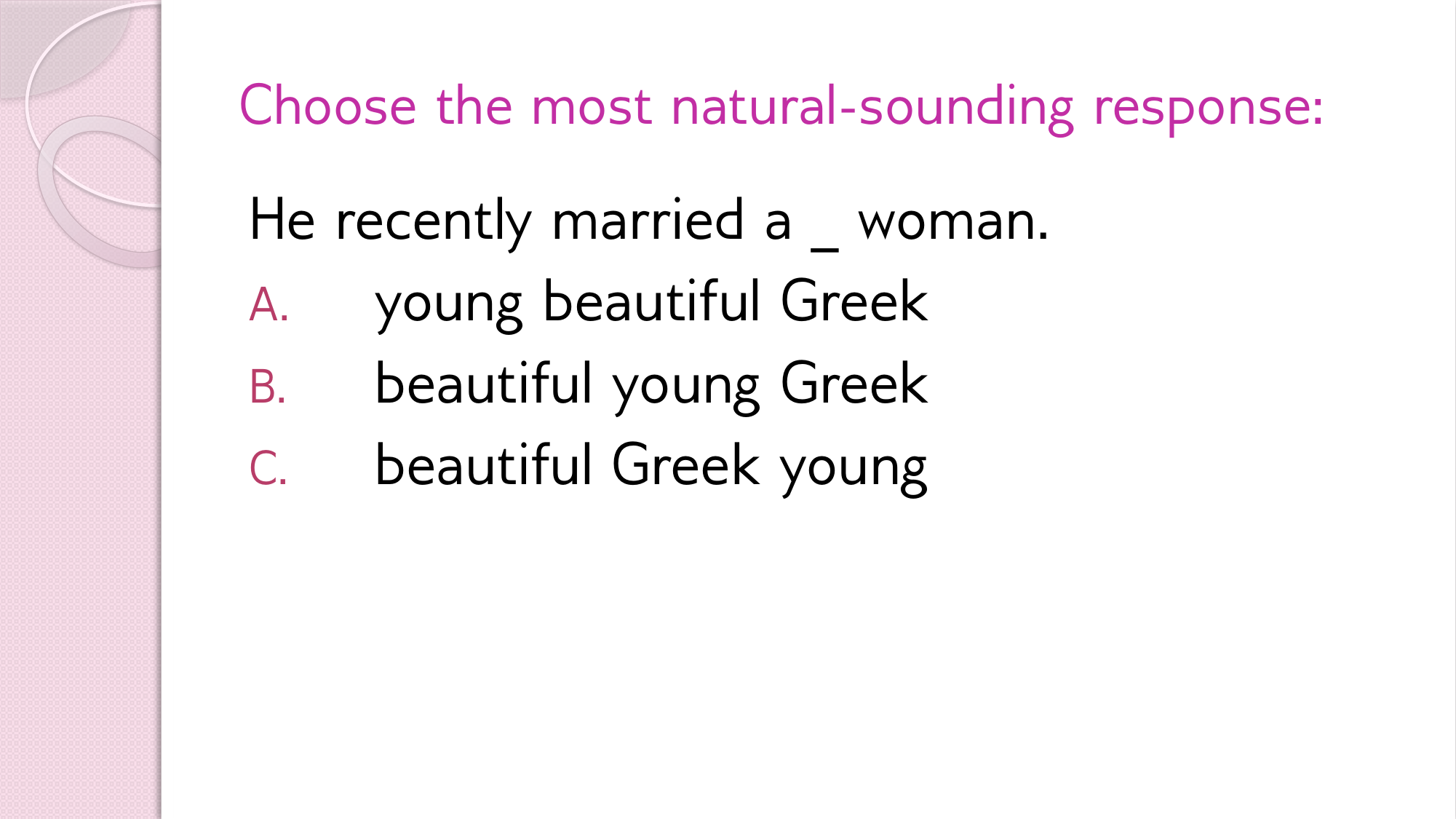

# Choose the most natural-sounding response:
He recently married a _ woman.
  young beautiful Greek
  beautiful young Greek
  beautiful Greek young